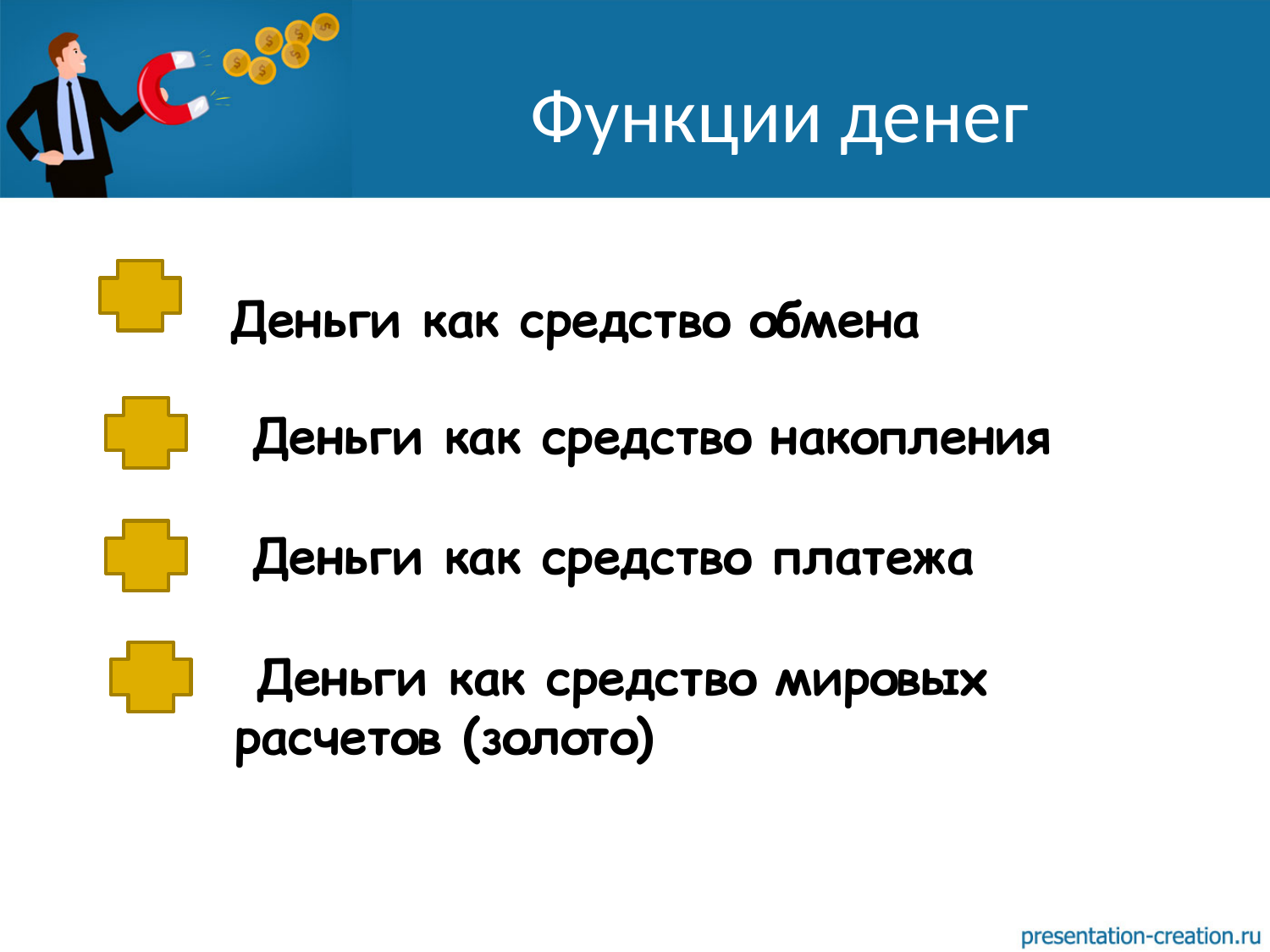

# Функции денег

 Деньги как средство обмена

 Деньги как средство накопления
 Деньги как средство платежа

 Деньги как средство мировых расчетов (золото)